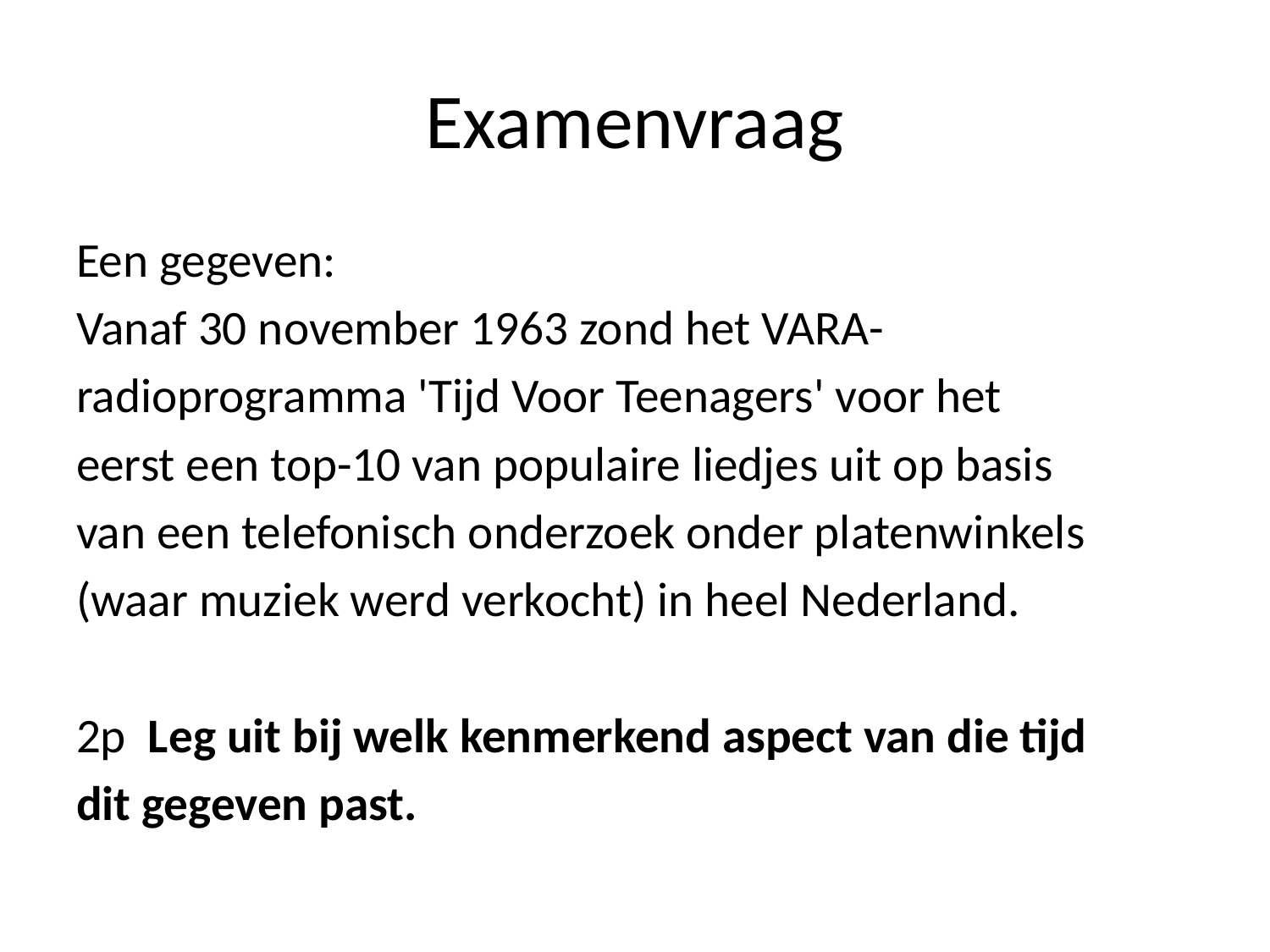

# Examenvraag
Een gegeven:
Vanaf 30 november 1963 zond het VARA-
radioprogramma 'Tijd Voor Teenagers' voor het
eerst een top-10 van populaire liedjes uit op basis
van een telefonisch onderzoek onder platenwinkels
(waar muziek werd verkocht) in heel Nederland.

2p  Leg uit bij welk kenmerkend aspect van die tijd
dit gegeven past.